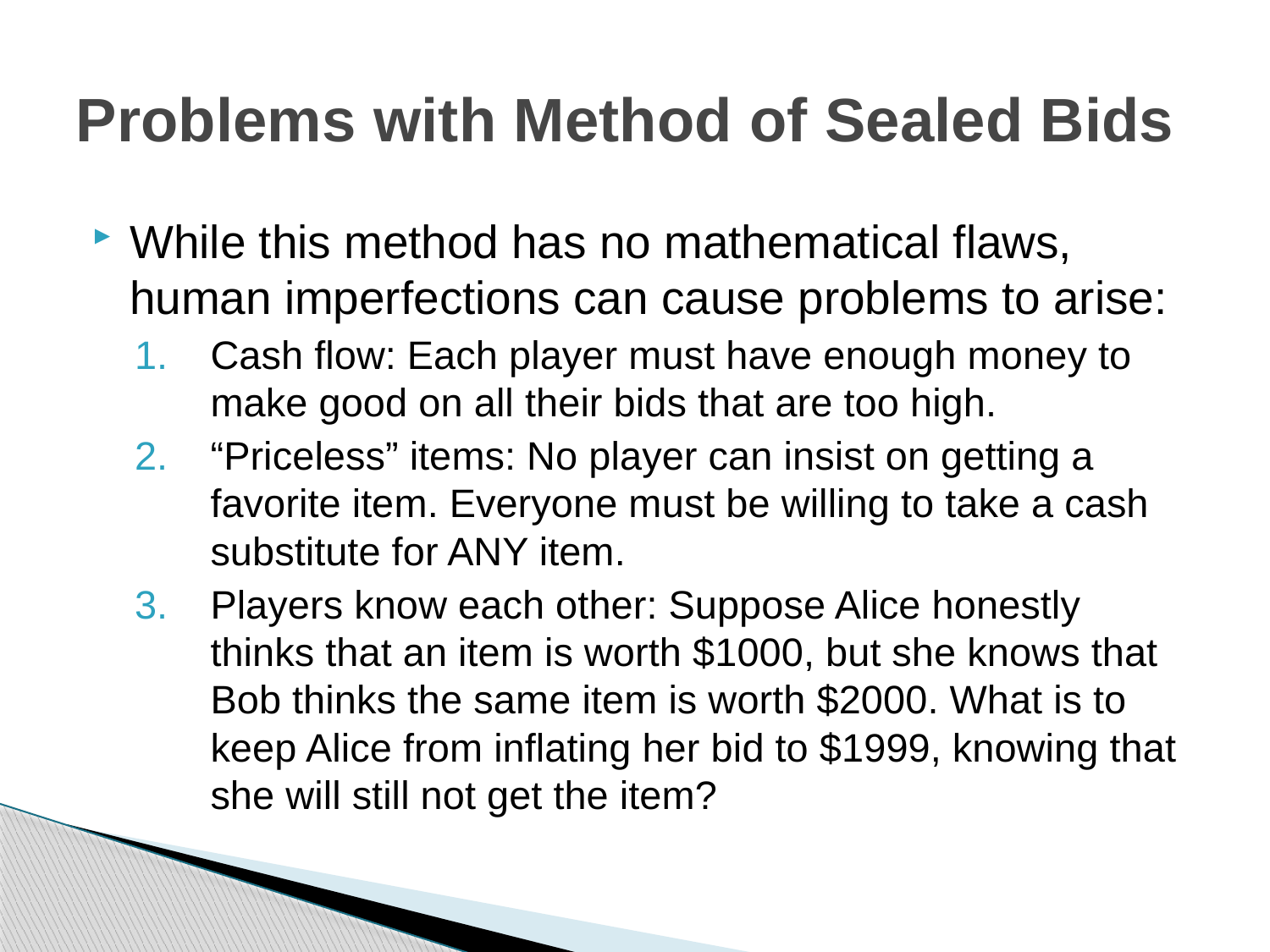

# Problems with Method of Sealed Bids
While this method has no mathematical flaws, human imperfections can cause problems to arise:
Cash flow: Each player must have enough money to make good on all their bids that are too high.
“Priceless” items: No player can insist on getting a favorite item. Everyone must be willing to take a cash substitute for ANY item.
Players know each other: Suppose Alice honestly thinks that an item is worth $1000, but she knows that Bob thinks the same item is worth $2000. What is to keep Alice from inflating her bid to $1999, knowing that she will still not get the item?